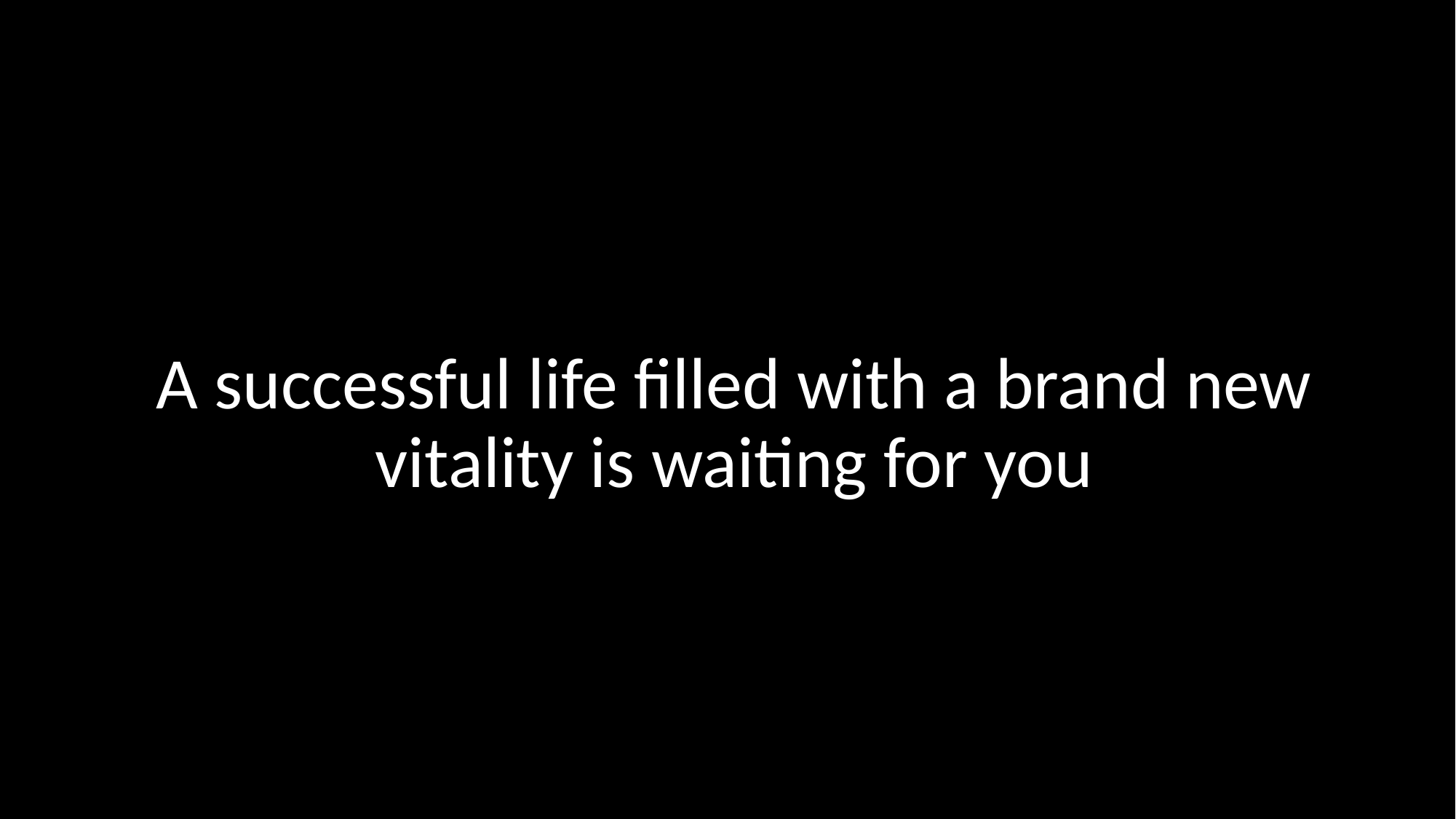

A successful life filled with a brand new vitality is waiting for you